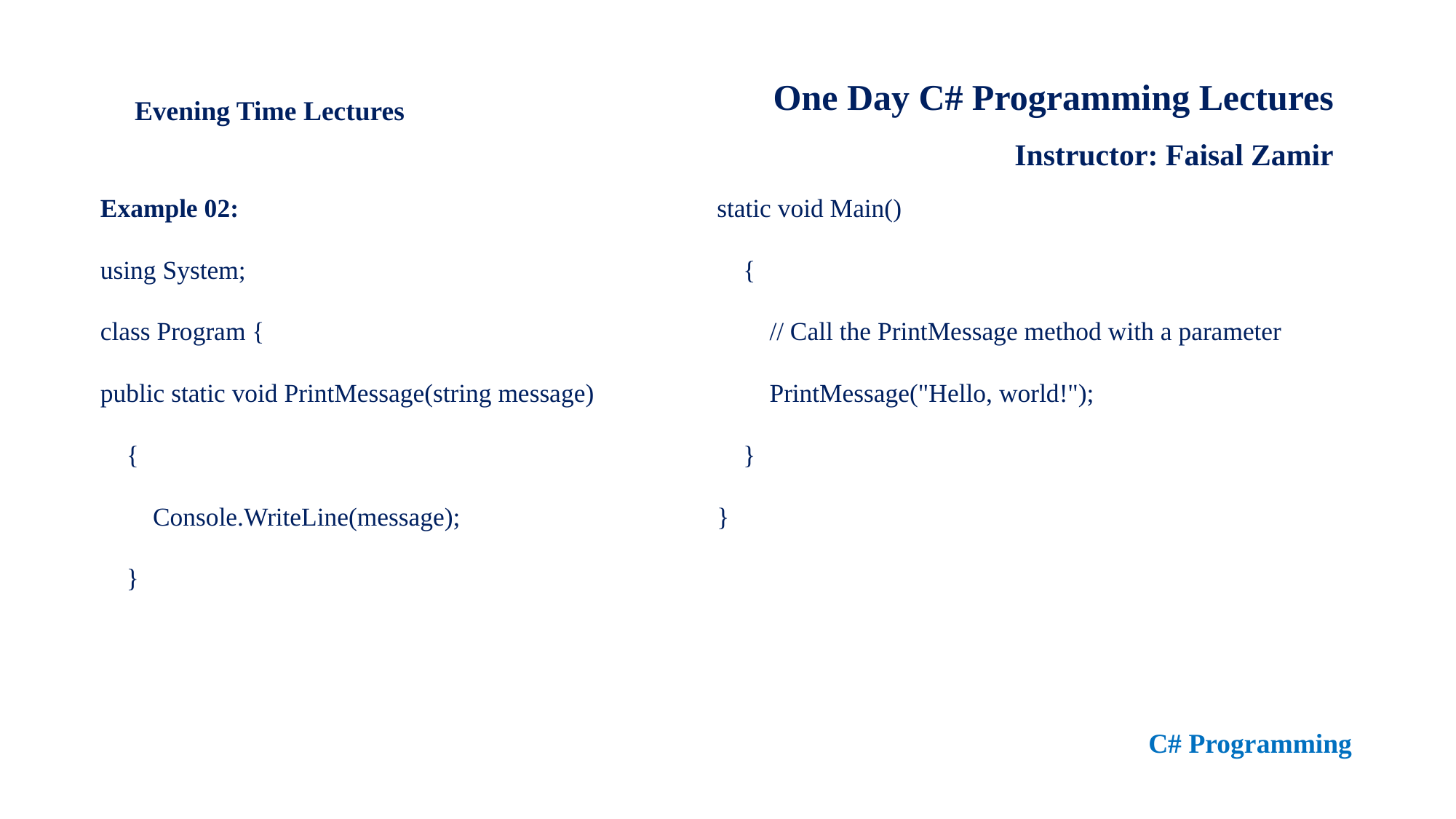

One Day C# Programming Lectures
Instructor: Faisal Zamir
Evening Time Lectures
Example 02:
using System;
class Program {
public static void PrintMessage(string message)
    {
        Console.WriteLine(message);
    }

static void Main()
    {
        // Call the PrintMessage method with a parameter
        PrintMessage("Hello, world!");
    }
}
C# Programming